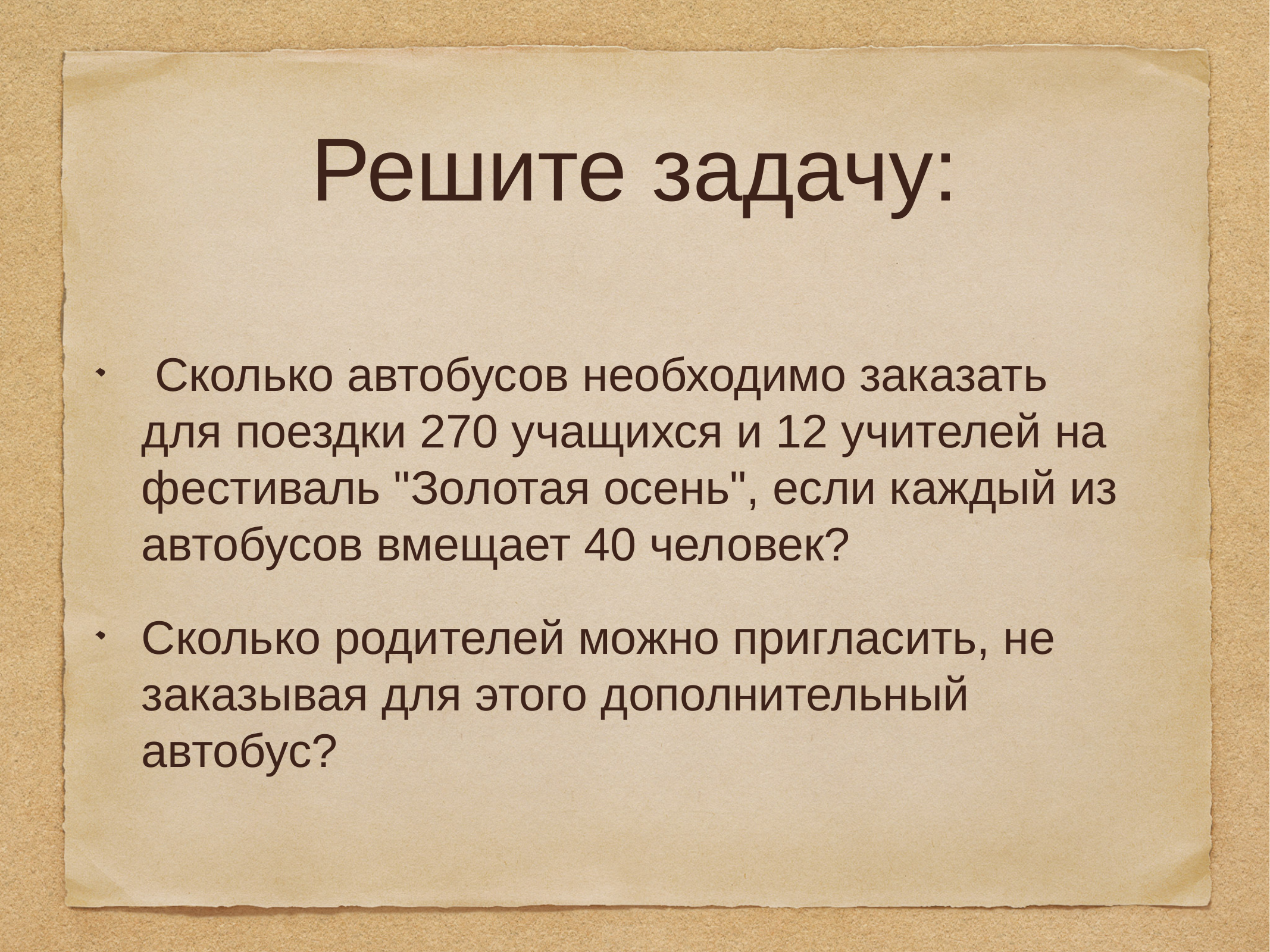

# Решите задачу:
 Сколько автобусов необходимо заказать для поездки 270 учащихся и 12 учителей на фестиваль "Золотая осень", если каждый из автобусов вмещает 40 человек?
Сколько родителей можно пригласить, не заказывая для этого дополнительный автобус?